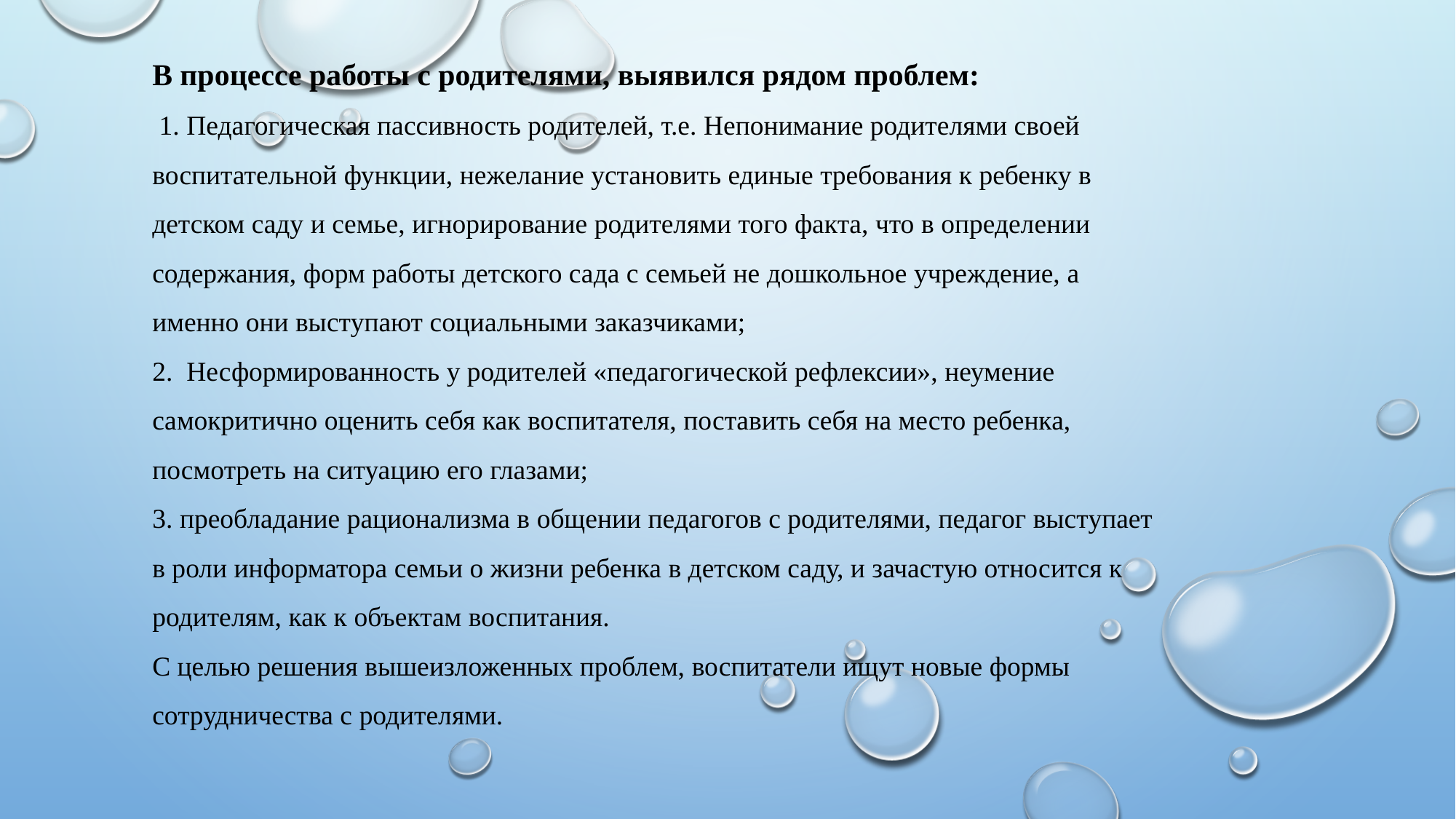

# В процессе работы с родителями, выявился рядом проблем:  1. Педагогическая пассивность родителей, т.е. Непонимание родителями своей воспитательной функции, нежелание установить единые требования к ребенку в детском саду и семье, игнорирование родителями того факта, что в определении содержания, форм работы детского сада с семьей не дошкольное учреждение, а именно они выступают социальными заказчиками; 2.  Несформированность у родителей «педагогической рефлексии», неумение самокритично оценить себя как воспитателя, поставить себя на место ребенка, посмотреть на ситуацию его глазами; 3. преобладание рационализма в общении педагогов с родителями, педагог выступает в роли информатора семьи о жизни ребенка в детском саду, и зачастую относится к родителям, как к объектам воспитания. С целью решения вышеизложенных проблем, воспитатели ищут новые формы сотрудничества с родителями.